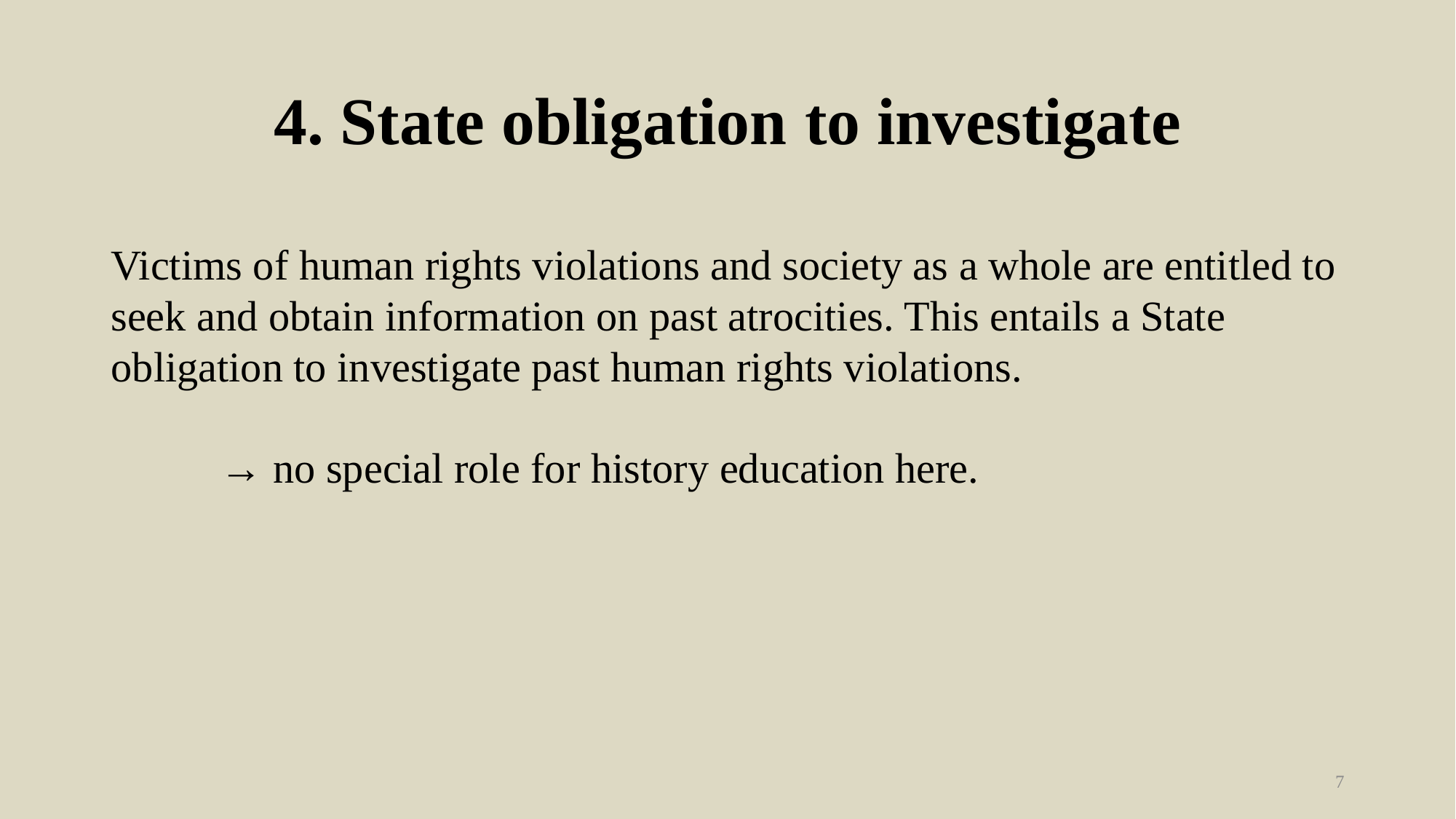

# 4. State obligation to investigate

Victims of human rights violations and society as a whole are entitled to seek and obtain information on past atrocities. This entails a State obligation to investigate past human rights violations.

	→ no special role for history education here.
7